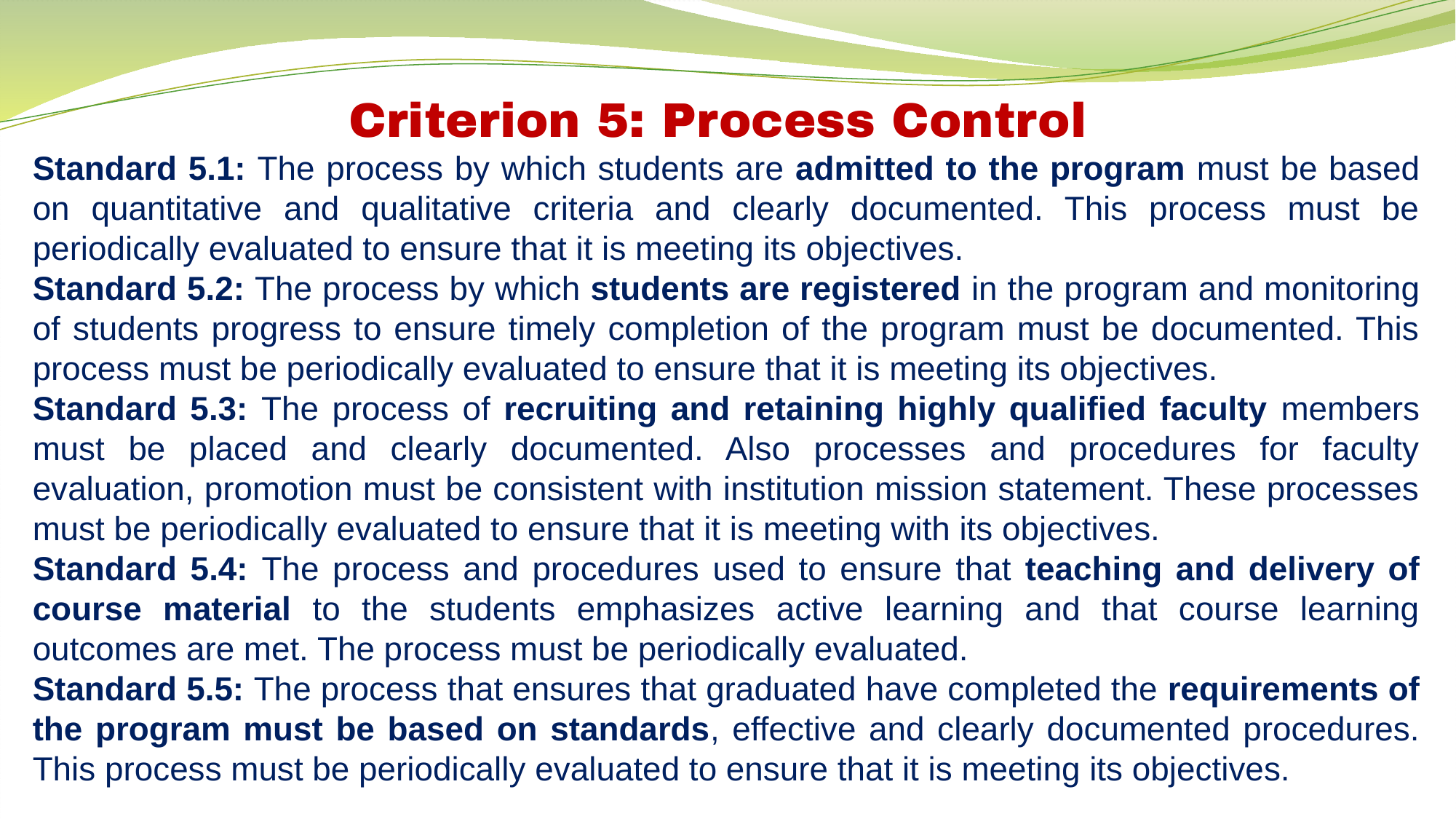

Criterion 5: Process Control
Standard 5.1: The process by which students are admitted to the program must be based on quantitative and qualitative criteria and clearly documented. This process must be periodically evaluated to ensure that it is meeting its objectives.
Standard 5.2: The process by which students are registered in the program and monitoring of students progress to ensure timely completion of the program must be documented. This process must be periodically evaluated to ensure that it is meeting its objectives.
Standard 5.3: The process of recruiting and retaining highly qualified faculty members must be placed and clearly documented. Also processes and procedures for faculty evaluation, promotion must be consistent with institution mission statement. These processes must be periodically evaluated to ensure that it is meeting with its objectives.
Standard 5.4: The process and procedures used to ensure that teaching and delivery of course material to the students emphasizes active learning and that course learning outcomes are met. The process must be periodically evaluated.
Standard 5.5: The process that ensures that graduated have completed the requirements of the program must be based on standards, effective and clearly documented procedures. This process must be periodically evaluated to ensure that it is meeting its objectives.